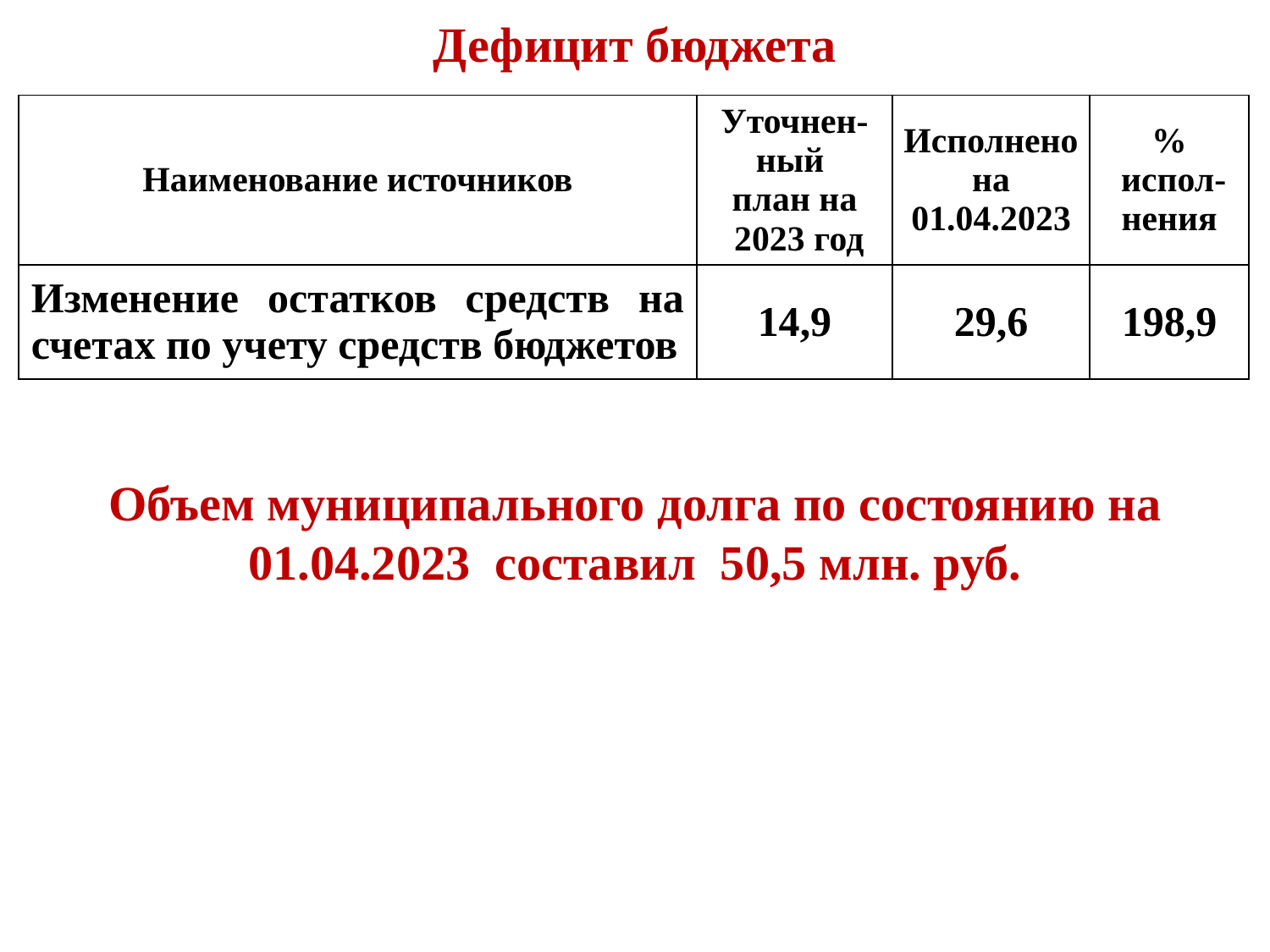

# Дефицит бюджета
| Наименование источников | Уточнен-ный план на 2023 год | Исполнено на 01.04.2023 | % испол-нения |
| --- | --- | --- | --- |
| Изменение остатков средств на счетах по учету средств бюджетов | 14,9 | 29,6 | 198,9 |
Объем муниципального долга по состоянию на 01.04.2023  составил  50,5 млн. руб.